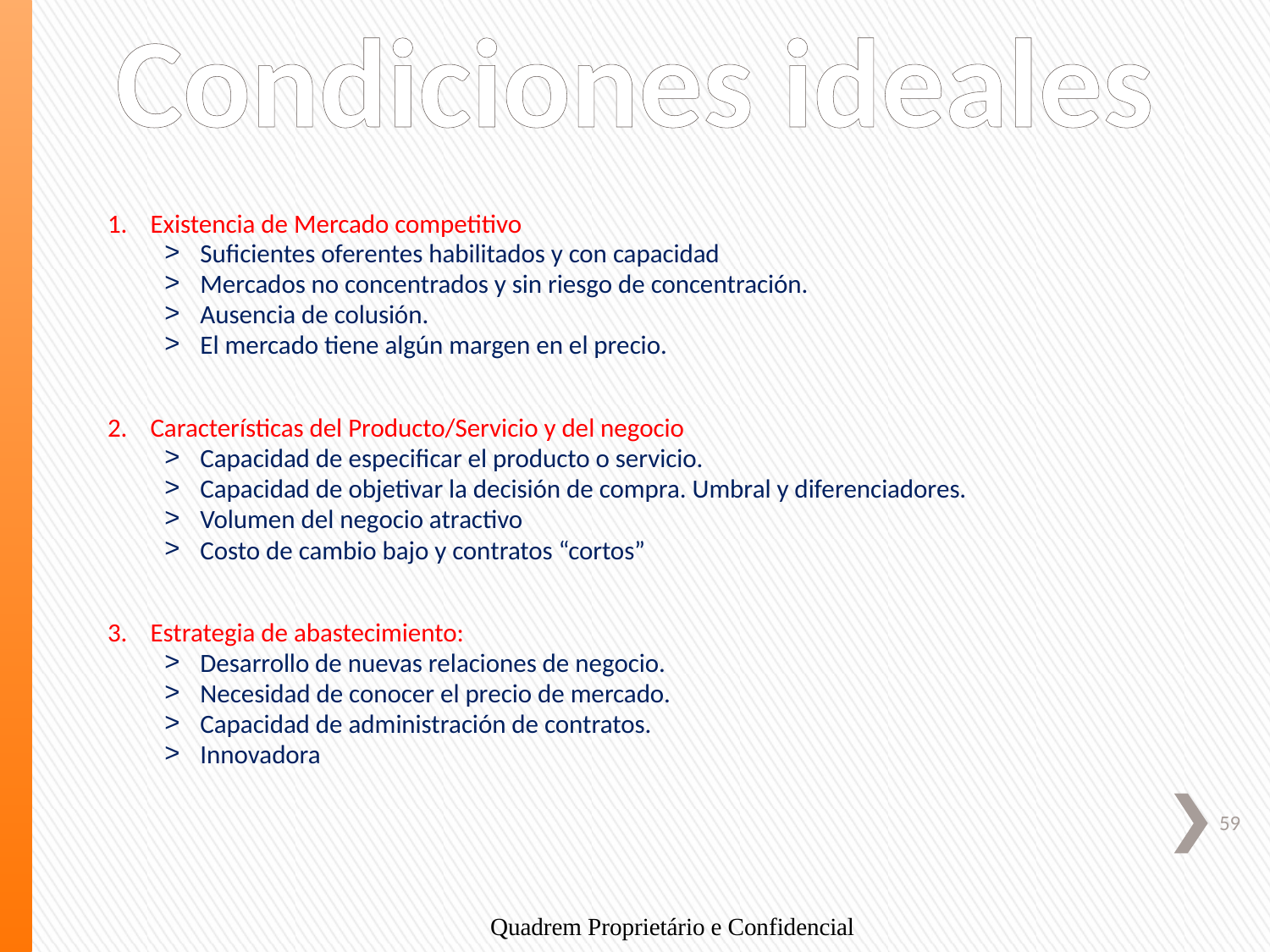

# Condiciones ideales
Existencia de Mercado competitivo
Suficientes oferentes habilitados y con capacidad
Mercados no concentrados y sin riesgo de concentración.
Ausencia de colusión.
El mercado tiene algún margen en el precio.

Características del Producto/Servicio y del negocio
Capacidad de especificar el producto o servicio.
Capacidad de objetivar la decisión de compra. Umbral y diferenciadores.
Volumen del negocio atractivo
Costo de cambio bajo y contratos “cortos”

Estrategia de abastecimiento:
Desarrollo de nuevas relaciones de negocio.
Necesidad de conocer el precio de mercado.
Capacidad de administración de contratos.
Innovadora

Quadrem Proprietário e Confidencial
59